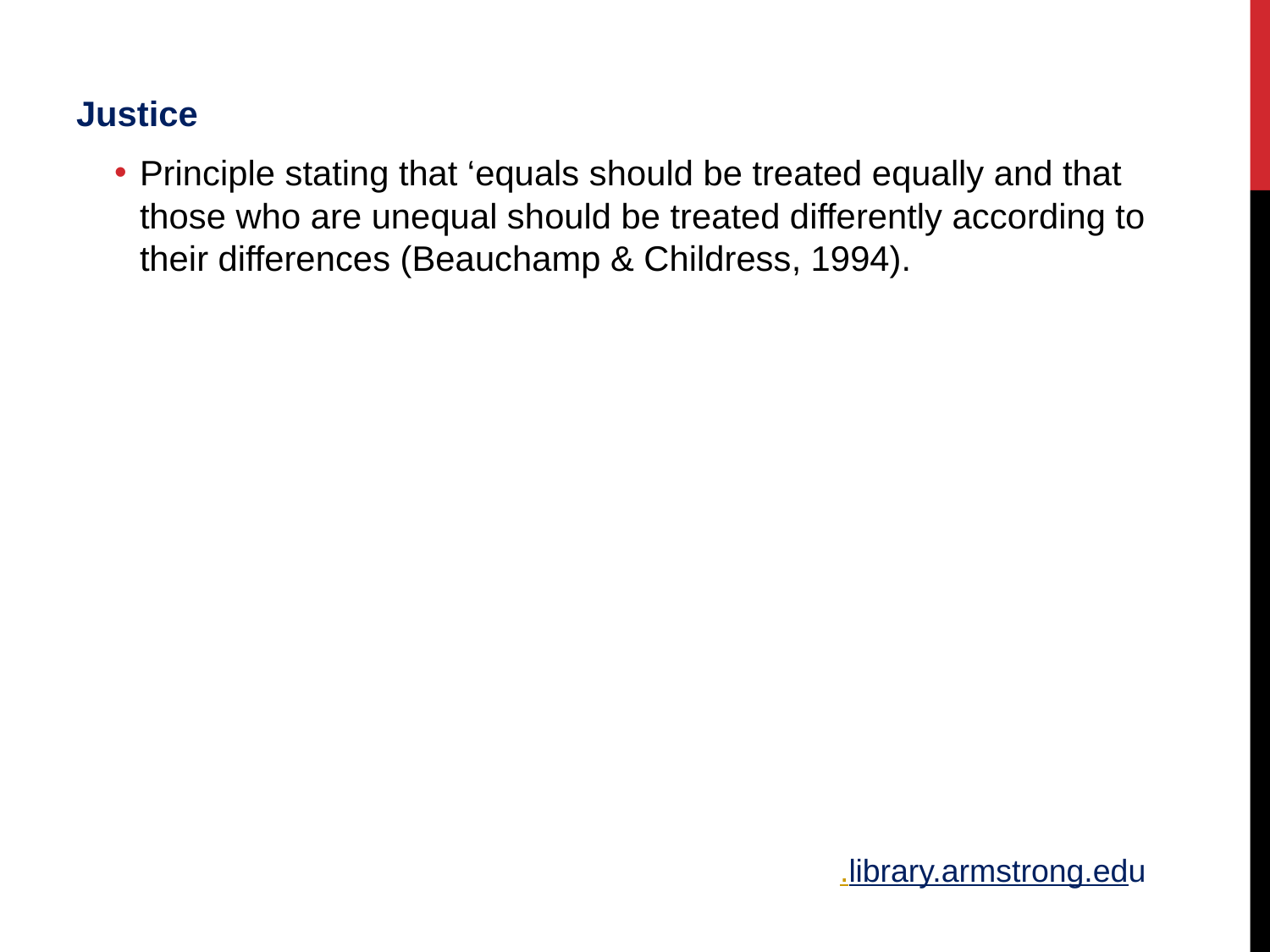

Justice
Principle stating that ‘equals should be treated equally and that those who are unequal should be treated differently according to their differences (Beauchamp & Childress, 1994).

.library.armstrong.edu